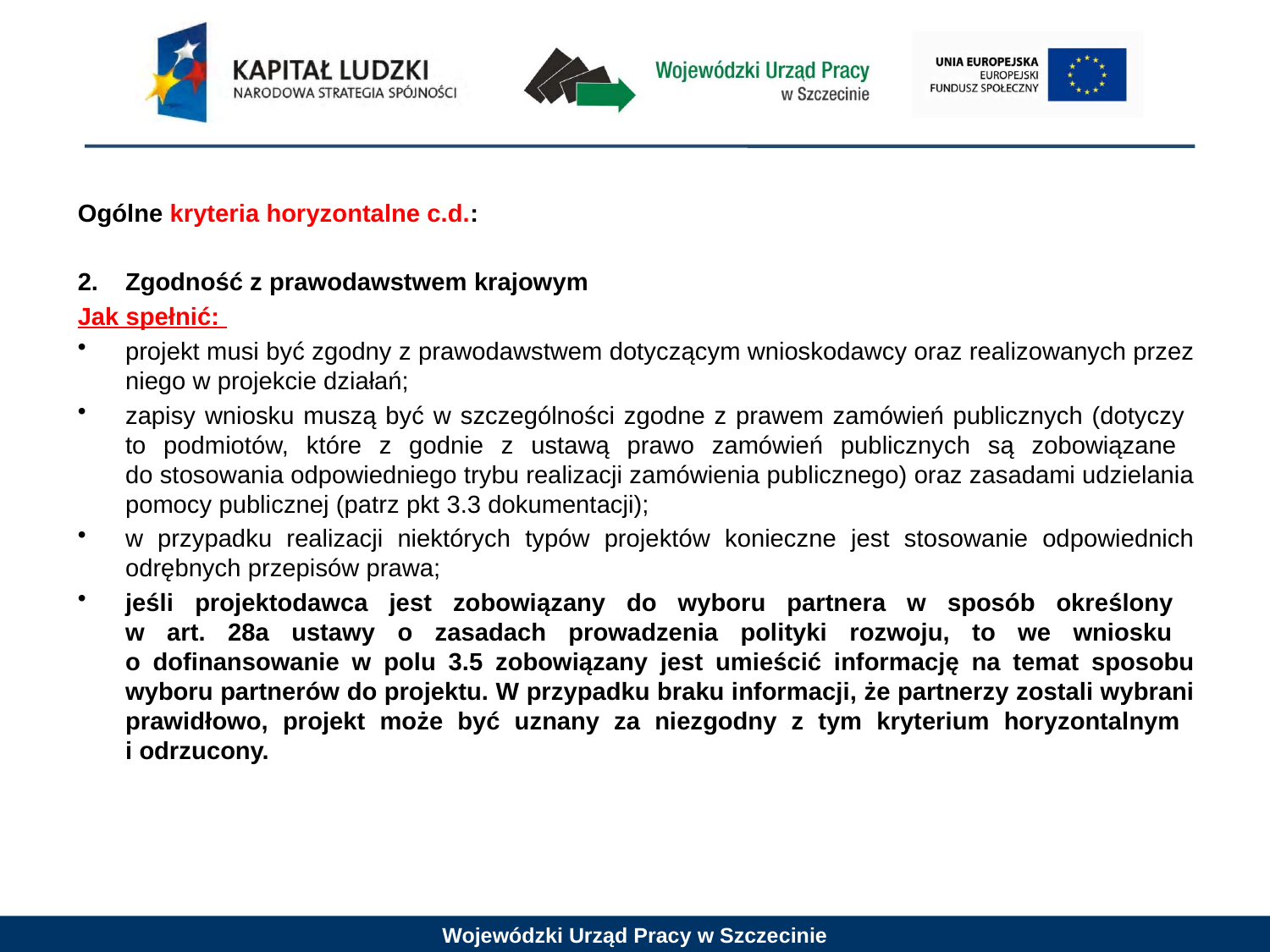

Ogólne kryteria horyzontalne c.d.:

Zgodność z prawodawstwem krajowym
Jak spełnić:
projekt musi być zgodny z prawodawstwem dotyczącym wnioskodawcy oraz realizowanych przez niego w projekcie działań;
zapisy wniosku muszą być w szczególności zgodne z prawem zamówień publicznych (dotyczy
to podmiotów, które z godnie z ustawą prawo zamówień publicznych są zobowiązane
do stosowania odpowiedniego trybu realizacji zamówienia publicznego) oraz zasadami udzielania pomocy publicznej (patrz pkt 3.3 dokumentacji);
w przypadku realizacji niektórych typów projektów konieczne jest stosowanie odpowiednich odrębnych przepisów prawa;
jeśli projektodawca jest zobowiązany do wyboru partnera w sposób określony
w art. 28a ustawy o zasadach prowadzenia polityki rozwoju, to we wniosku
o dofinansowanie w polu 3.5 zobowiązany jest umieścić informację na temat sposobu wyboru partnerów do projektu. W przypadku braku informacji, że partnerzy zostali wybrani prawidłowo, projekt może być uznany za niezgodny z tym kryterium horyzontalnym
i odrzucony.